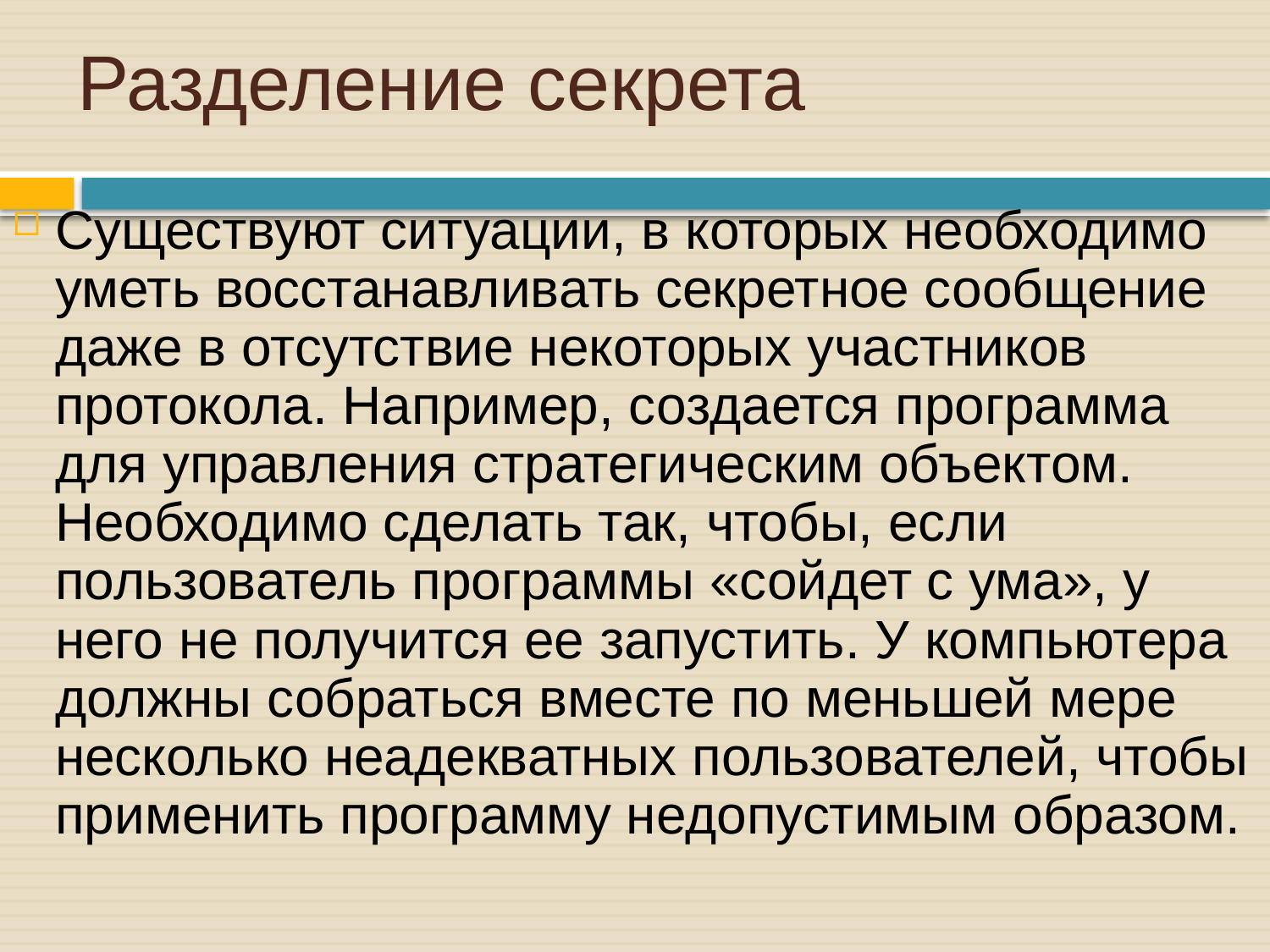

# Разделение секрета
Существуют ситуации, в которых необходимо уметь восстанавливать секретное сообщение даже в отсутствие некоторых участников протокола. Например, создается программа для управления стратегическим объектом. Необходимо сделать так, чтобы, если пользователь программы «сойдет с ума», у него не получится ее запустить. У компьютера должны собраться вместе по меньшей мере несколько неадекватных пользователей, чтобы применить программу недопустимым образом.